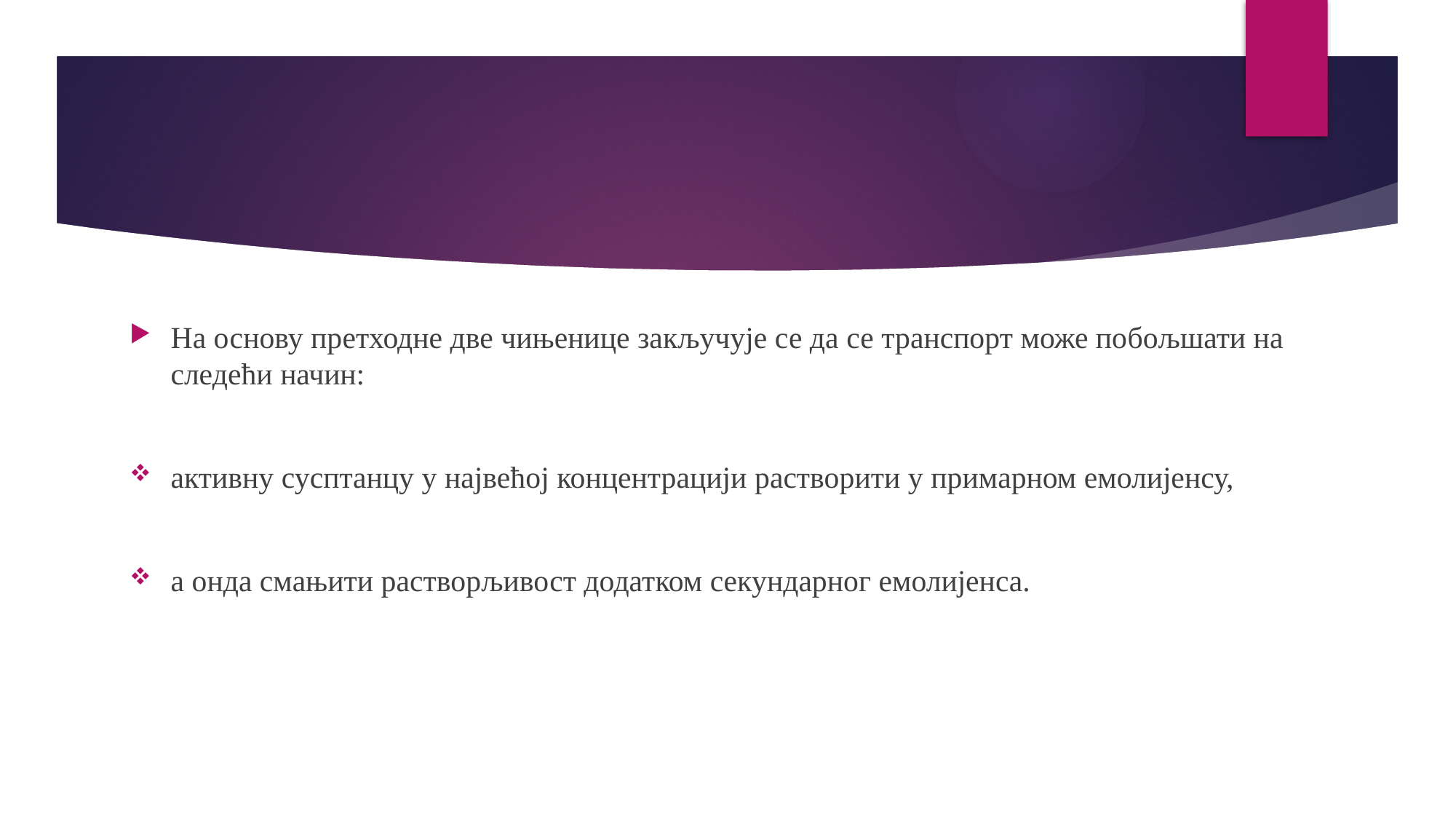

На основу претходне две чињенице закључује се да се транспорт може побољшати на следећи начин:

активну сусптанцу у највећој концентрацији растворити у примарном емолијенсу,

а онда смањити растворљивост додатком секундарног емолијенса.